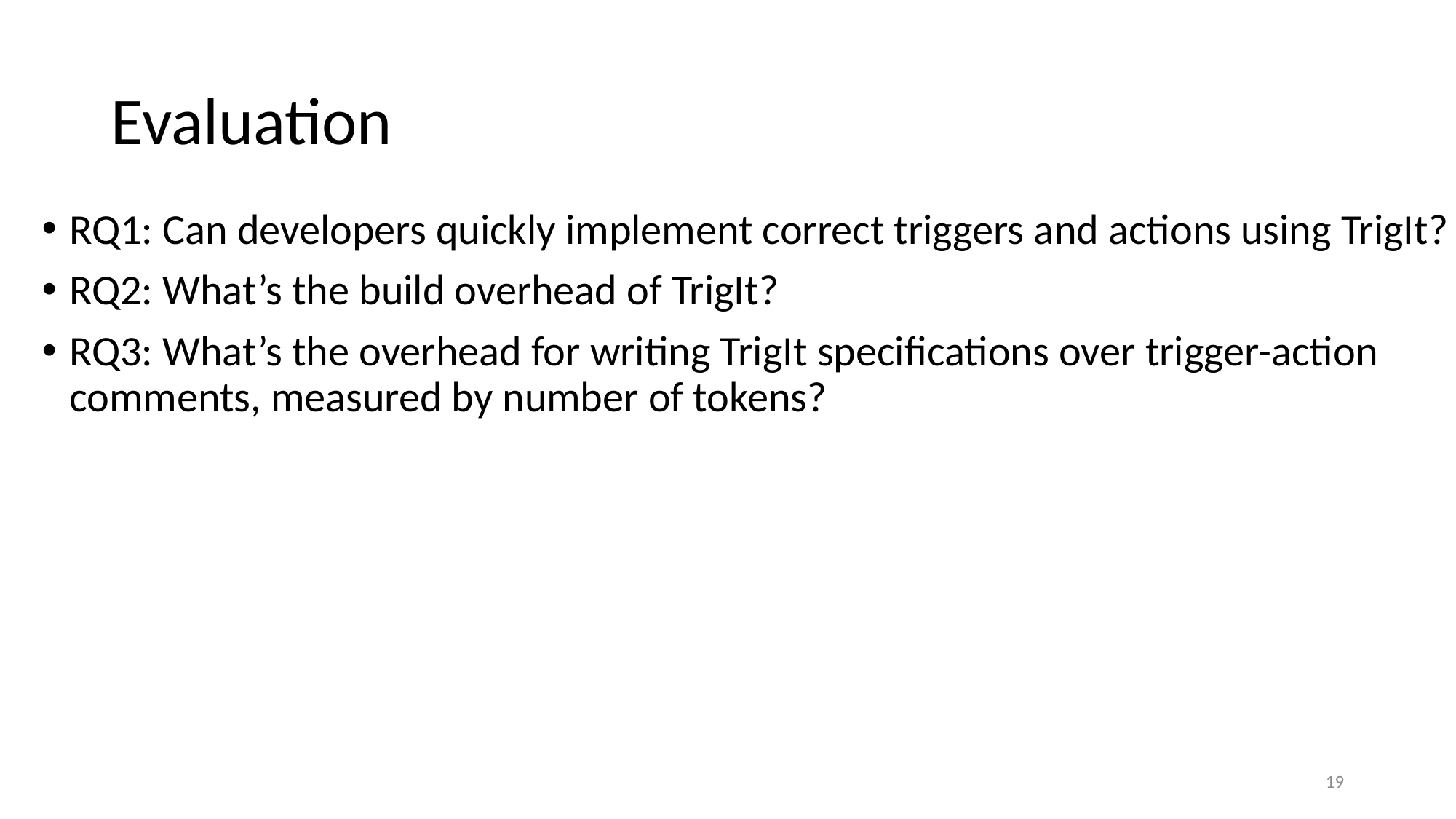

# Evaluation
RQ1: Can developers quickly implement correct triggers and actions using TrigIt?
RQ2: What’s the build overhead of TrigIt?
RQ3: What’s the overhead for writing TrigIt specifications over trigger-action comments, measured by number of tokens?

19